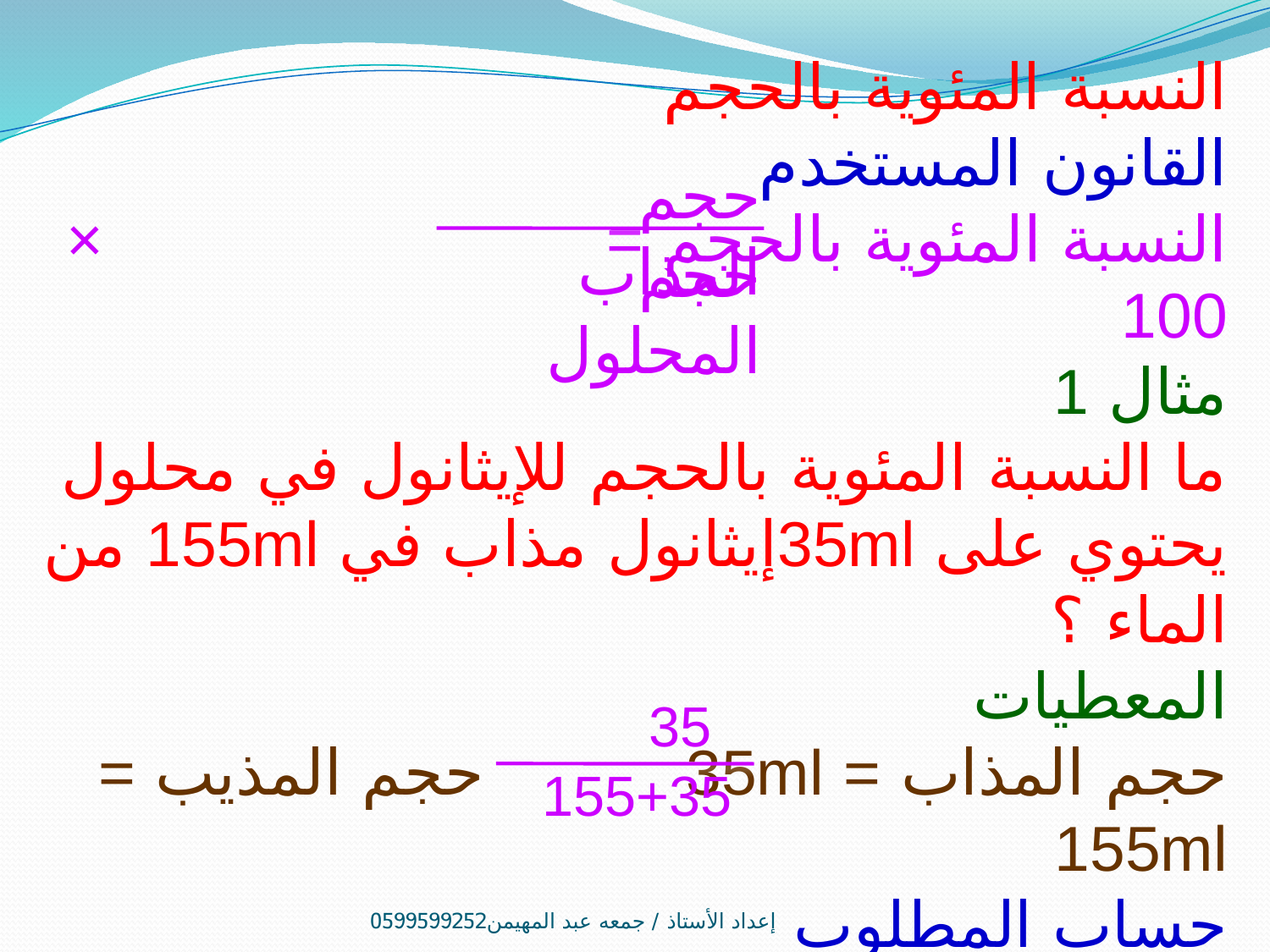

النسبة المئوية بالحجم
القانون المستخدم
النسبة المئوية بالحجم =                         × 100
مثال 1
ما النسبة المئوية بالحجم للإيثانول في محلول يحتوي على 35mlإيثانول مذاب في 155ml من الماء ؟
المعطيات
حجم المذاب = 35ml          حجم المذيب = 155ml
حساب المطلوب
النسبة المئوية بالحجم =                   × 100
= 18.42%

حجم المذاب
حجم المحلول
35
155+35
إعداد الأستاذ / جمعه عبد المهيمن0599599252